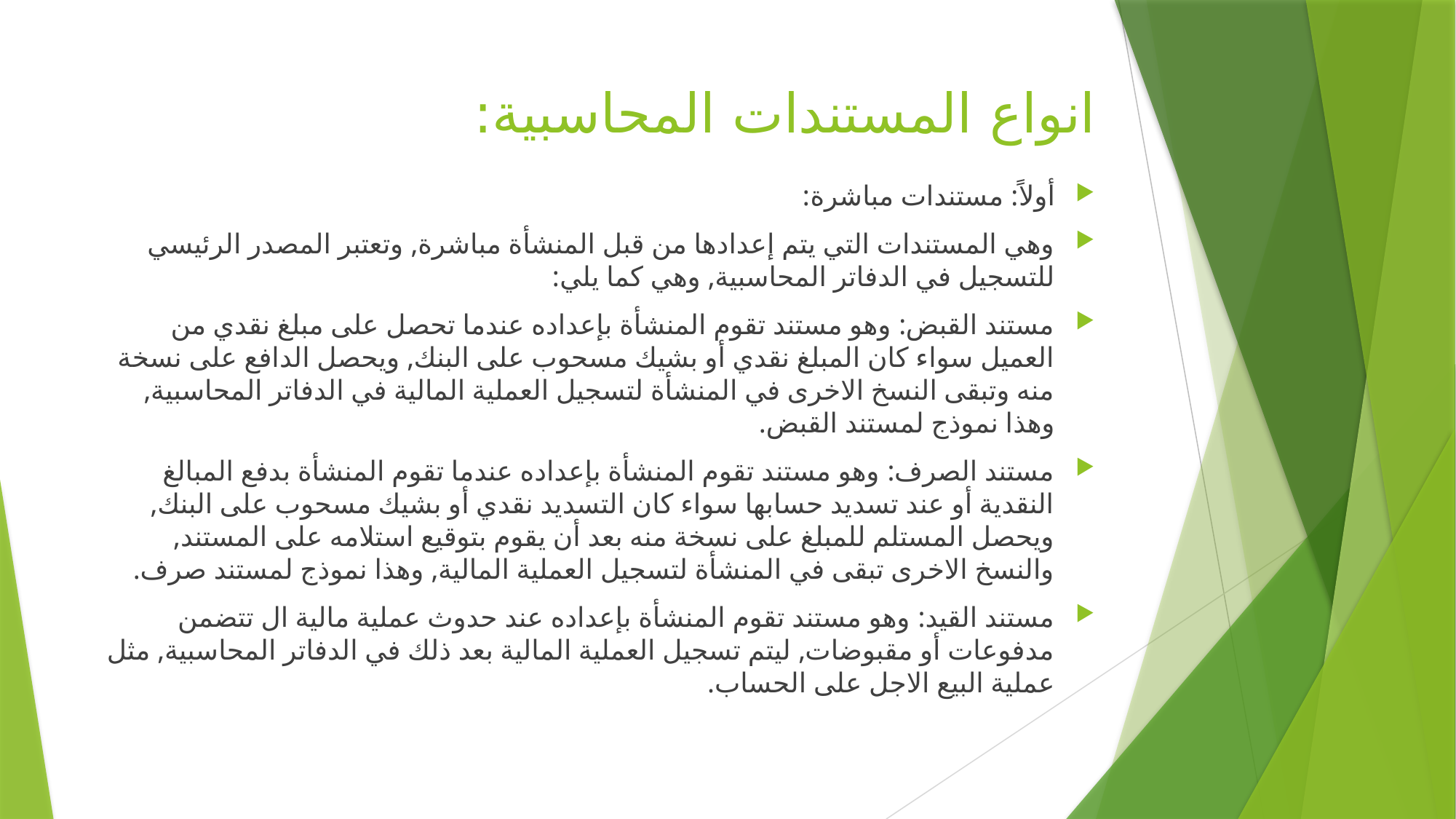

# انواع المستندات المحاسبية:
أولاً: مستندات مباشرة:
وهي المستندات التي يتم إعدادها من قبل المنشأة مباشرة, وتعتبر المصدر الرئيسي للتسجيل في الدفاتر المحاسبية, وهي كما يلي:
مستند القبض: وهو مستند تقوم المنشأة بإعداده عندما تحصل على مبلغ نقدي من العميل سواء كان المبلغ نقدي أو بشيك مسحوب على البنك, ويحصل الدافع على نسخة منه وتبقى النسخ الاخرى في المنشأة لتسجيل العملية المالية في الدفاتر المحاسبية, وهذا نموذج لمستند القبض.
مستند الصرف: وهو مستند تقوم المنشأة بإعداده عندما تقوم المنشأة بدفع المبالغ النقدية أو عند تسديد حسابها سواء كان التسديد نقدي أو بشيك مسحوب على البنك, ويحصل المستلم للمبلغ على نسخة منه بعد أن يقوم بتوقيع استلامه على المستند, والنسخ الاخرى تبقى في المنشأة لتسجيل العملية المالية, وهذا نموذج لمستند صرف.
مستند القيد: وهو مستند تقوم المنشأة بإعداده عند حدوث عملية مالية ال تتضمن مدفوعات أو مقبوضات, ليتم تسجيل العملية المالية بعد ذلك في الدفاتر المحاسبية, مثل عملية البيع الاجل على الحساب.